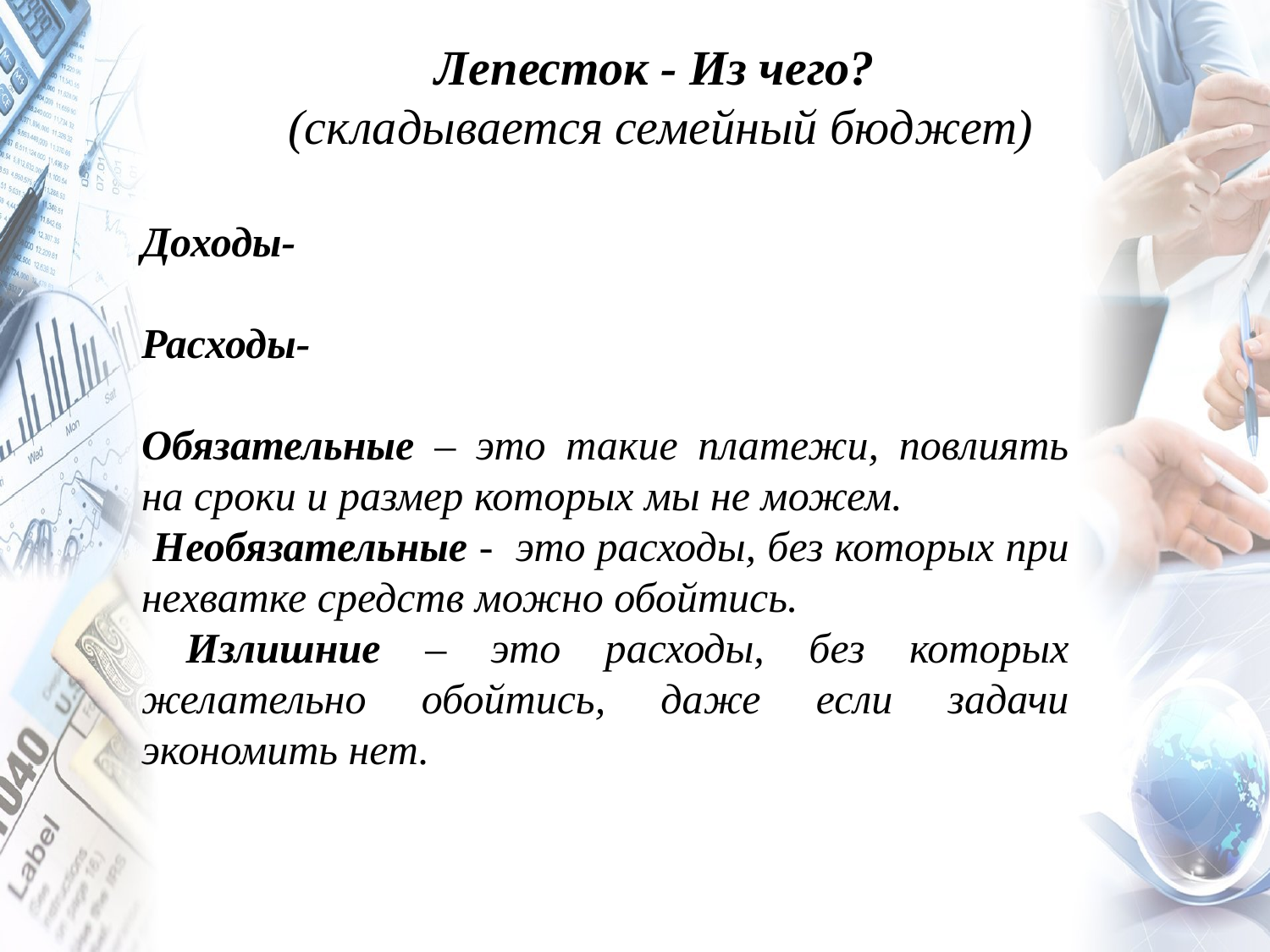

Лепесток - Из чего?
 (складывается семейный бюджет)

Доходы-

Расходы-

Обязательные – это такие платежи, повлиять на сроки и размер которых мы не можем.
 Необязательные -  это расходы, без которых при нехватке средств можно обойтись.
 Излишние – это расходы, без которых желательно обойтись, даже если задачи экономить нет.